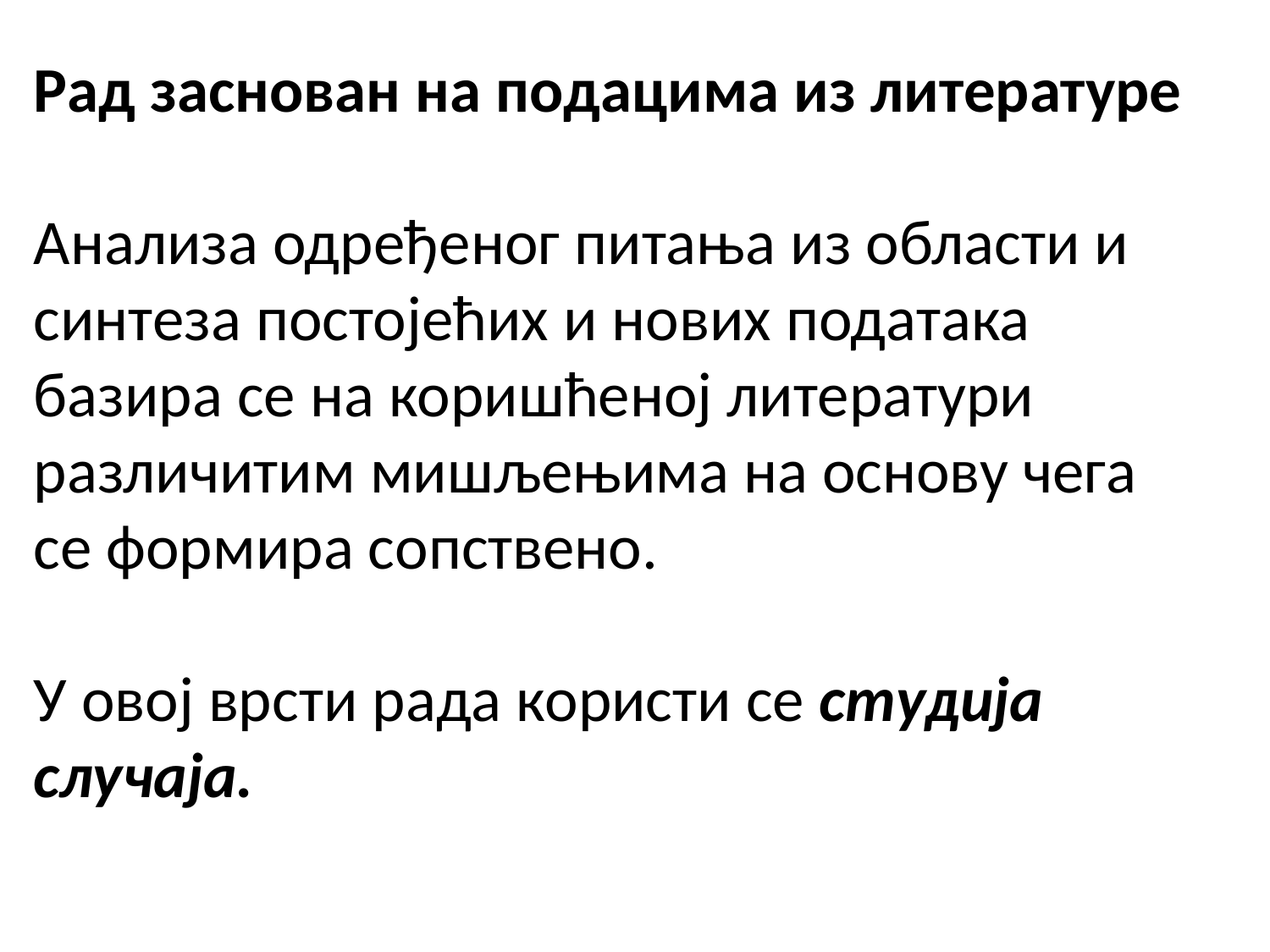

Рад заснован на подацима из литературе

Анализа одређеног питања из области и
синтеза постојећих и нових података
базира се на коришћеној литератури
различитим мишљењима на основу чега
се формира сопствено.

У овој врсти рада користи се студија случаја.